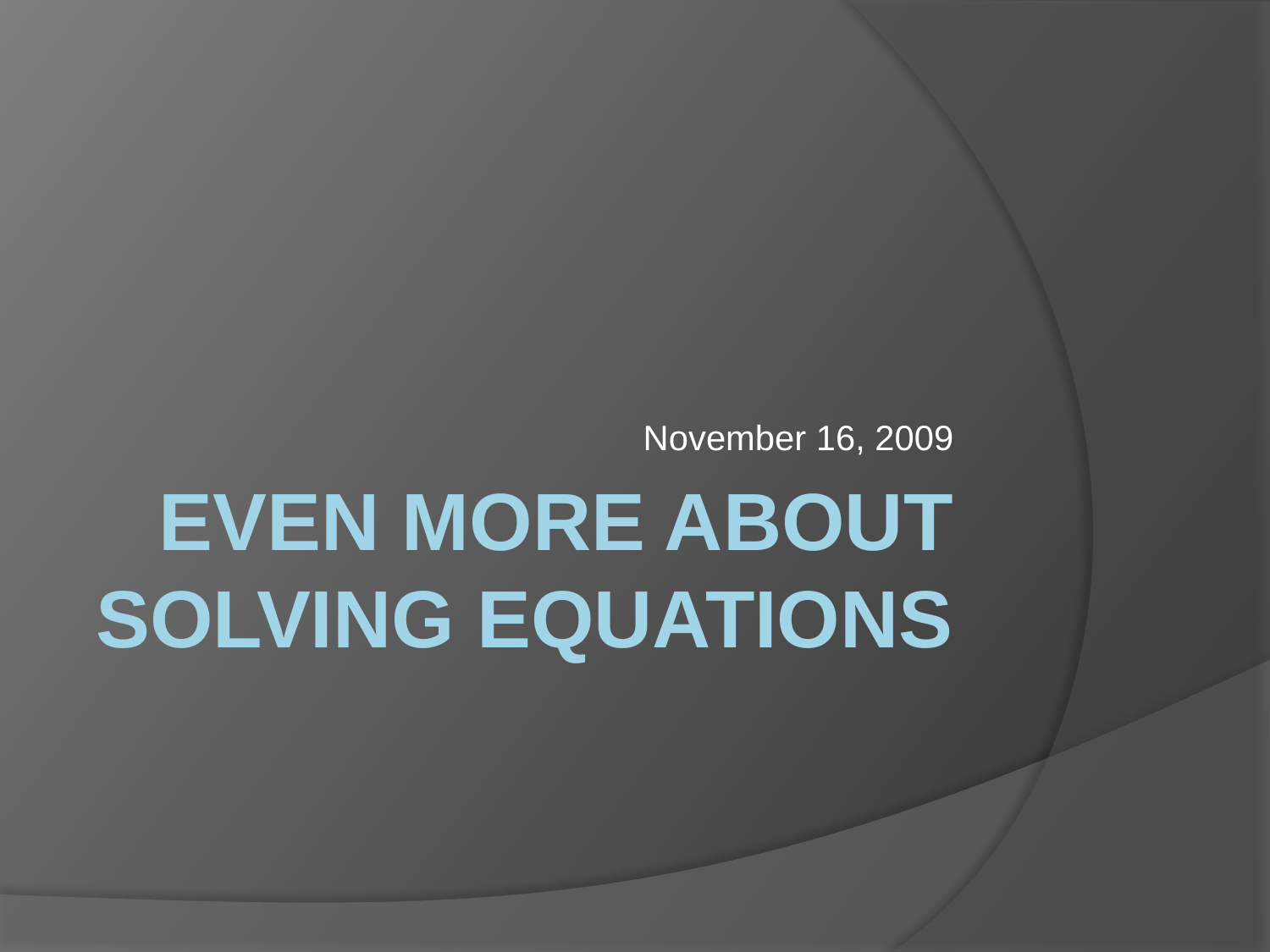

November 16, 2009
# Even more about solving equations